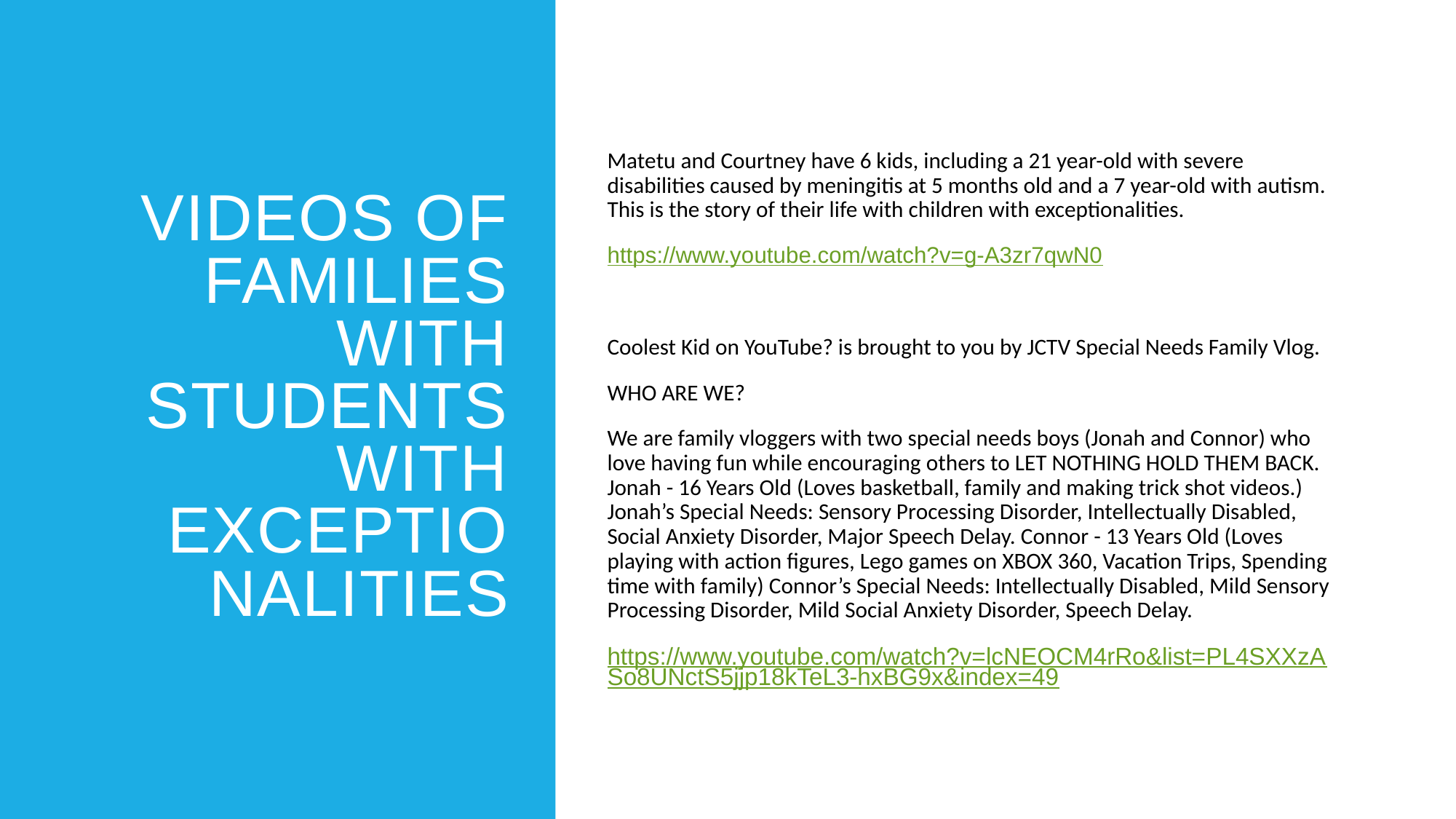

# Videos of families with students with exceptionalities
Matetu and Courtney have 6 kids, including a 21 year-old with severe disabilities caused by meningitis at 5 months old and a 7 year-old with autism. This is the story of their life with children with exceptionalities.
https://www.youtube.com/watch?v=g-A3zr7qwN0

Coolest Kid on YouTube? is brought to you by JCTV Special Needs Family Vlog.
WHO ARE WE?
We are family vloggers with two special needs boys (Jonah and Connor) who love having fun while encouraging others to LET NOTHING HOLD THEM BACK. Jonah - 16 Years Old (Loves basketball, family and making trick shot videos.) Jonah’s Special Needs: Sensory Processing Disorder, Intellectually Disabled, Social Anxiety Disorder, Major Speech Delay. Connor - 13 Years Old (Loves playing with action figures, Lego games on XBOX 360, Vacation Trips, Spending time with family) Connor’s Special Needs: Intellectually Disabled, Mild Sensory Processing Disorder, Mild Social Anxiety Disorder, Speech Delay.
https://www.youtube.com/watch?v=lcNEOCM4rRo&list=PL4SXXzASo8UNctS5jjp18kTeL3-hxBG9x&index=49